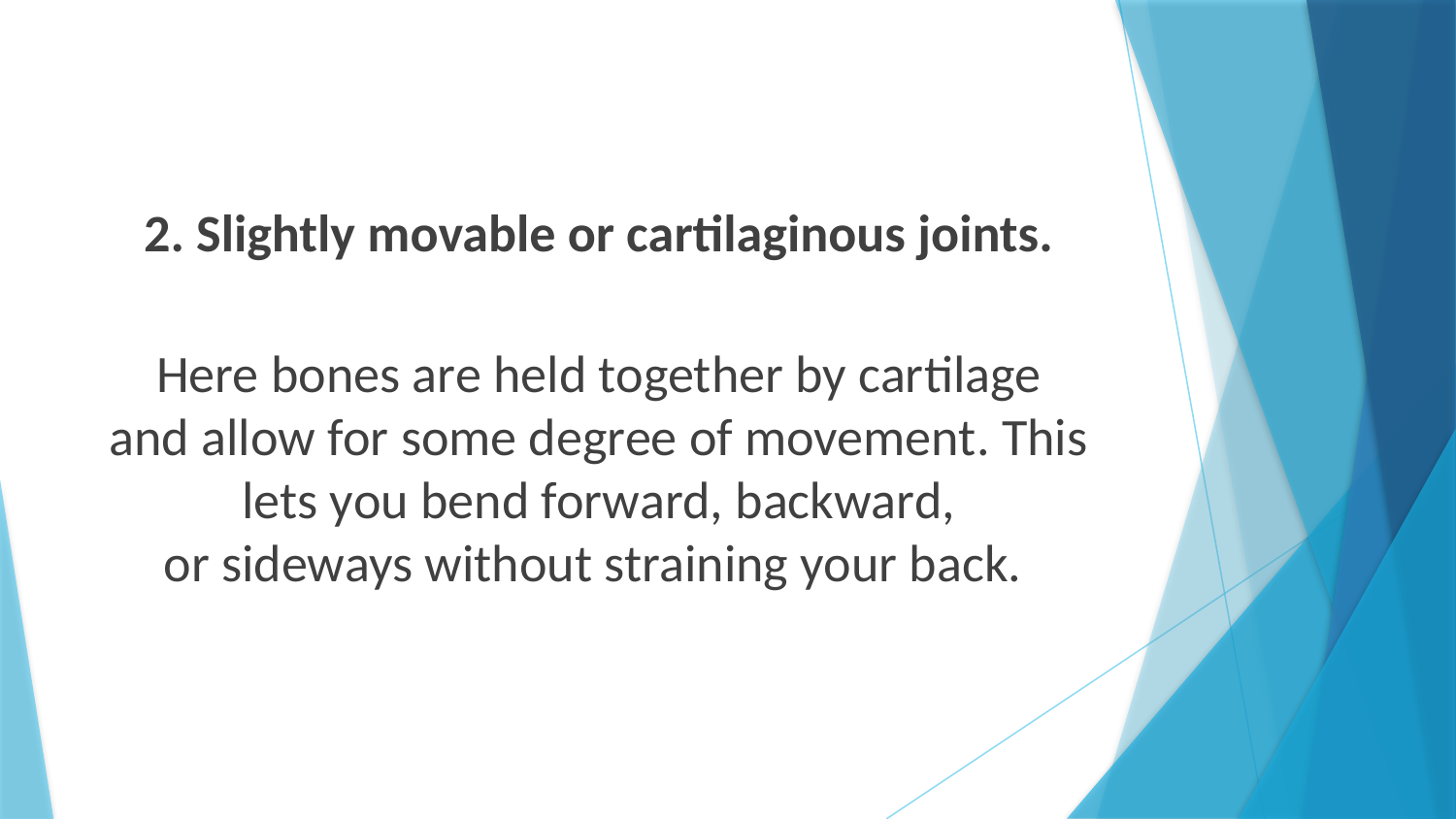

2. Slightly movable or cartilaginous joints.
Here bones are held together by cartilage
and allow for some degree of movement. This lets you bend forward, backward,
or sideways without straining your back.